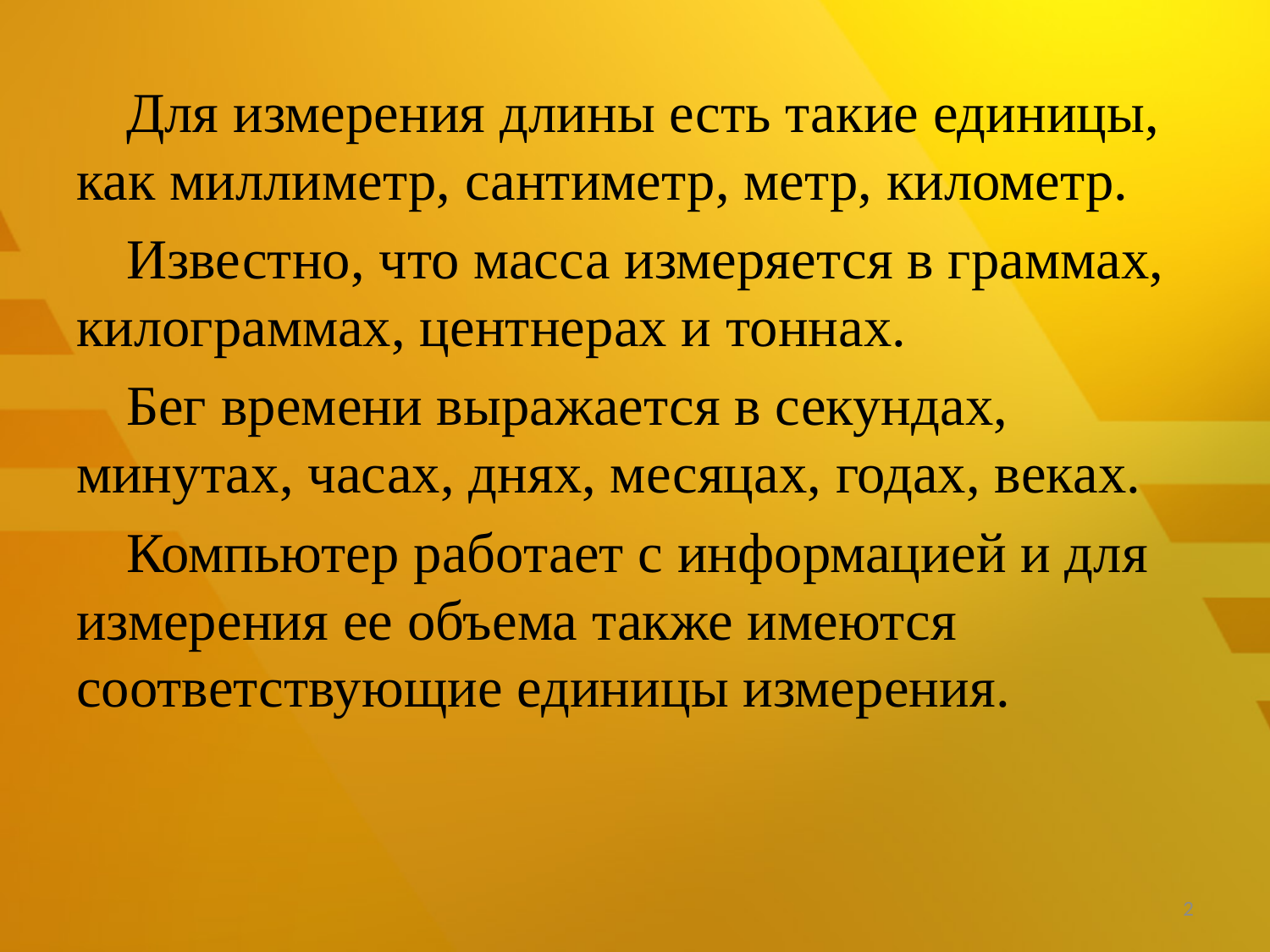

Для измерения длины есть такие единицы, как миллиметр, сантиметр, метр, километр.
Известно, что масса измеряется в граммах, килограммах, центнерах и тоннах.
Бег времени выражается в секундах, минутах, часах, днях, месяцах, годах, веках.
Компьютер работает с информацией и для измерения ее объема также имеются соответствующие единицы измерения.

2